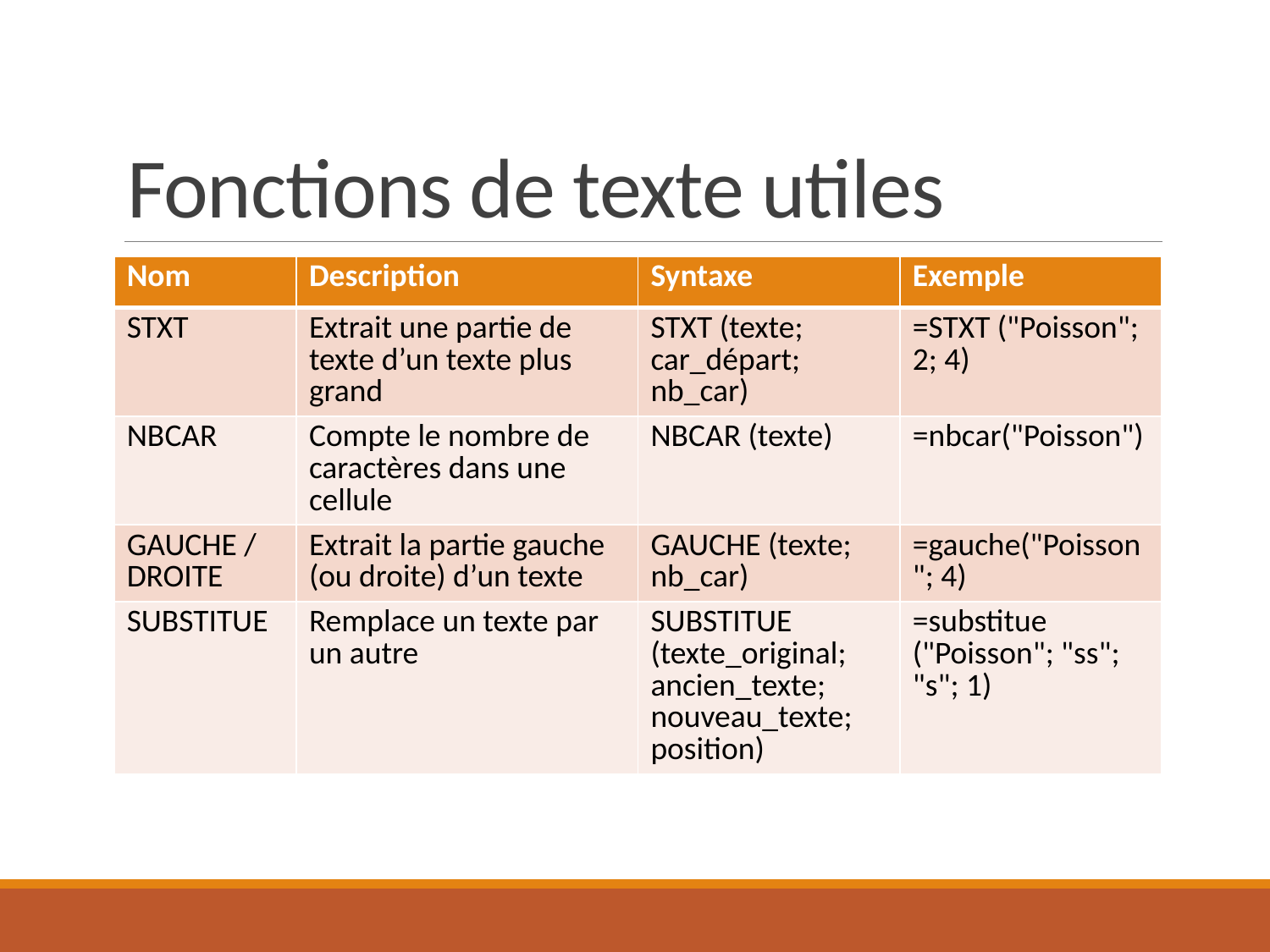

# Fonctions de texte utiles
| Nom | Description | Syntaxe | Exemple |
| --- | --- | --- | --- |
| STXT | Extrait une partie de texte d’un texte plus grand | STXT (texte; car\_départ; nb\_car) | =STXT ("Poisson"; 2; 4) |
| NBCAR | Compte le nombre de caractères dans une cellule | NBCAR (texte) | =nbcar("Poisson") |
| GAUCHE / DROITE | Extrait la partie gauche (ou droite) d’un texte | GAUCHE (texte; nb\_car) | =gauche("Poisson"; 4) |
| SUBSTITUE | Remplace un texte par un autre | SUBSTITUE (texte\_original; ancien\_texte; nouveau\_texte; position) | =substitue ("Poisson"; "ss"; "s"; 1) |